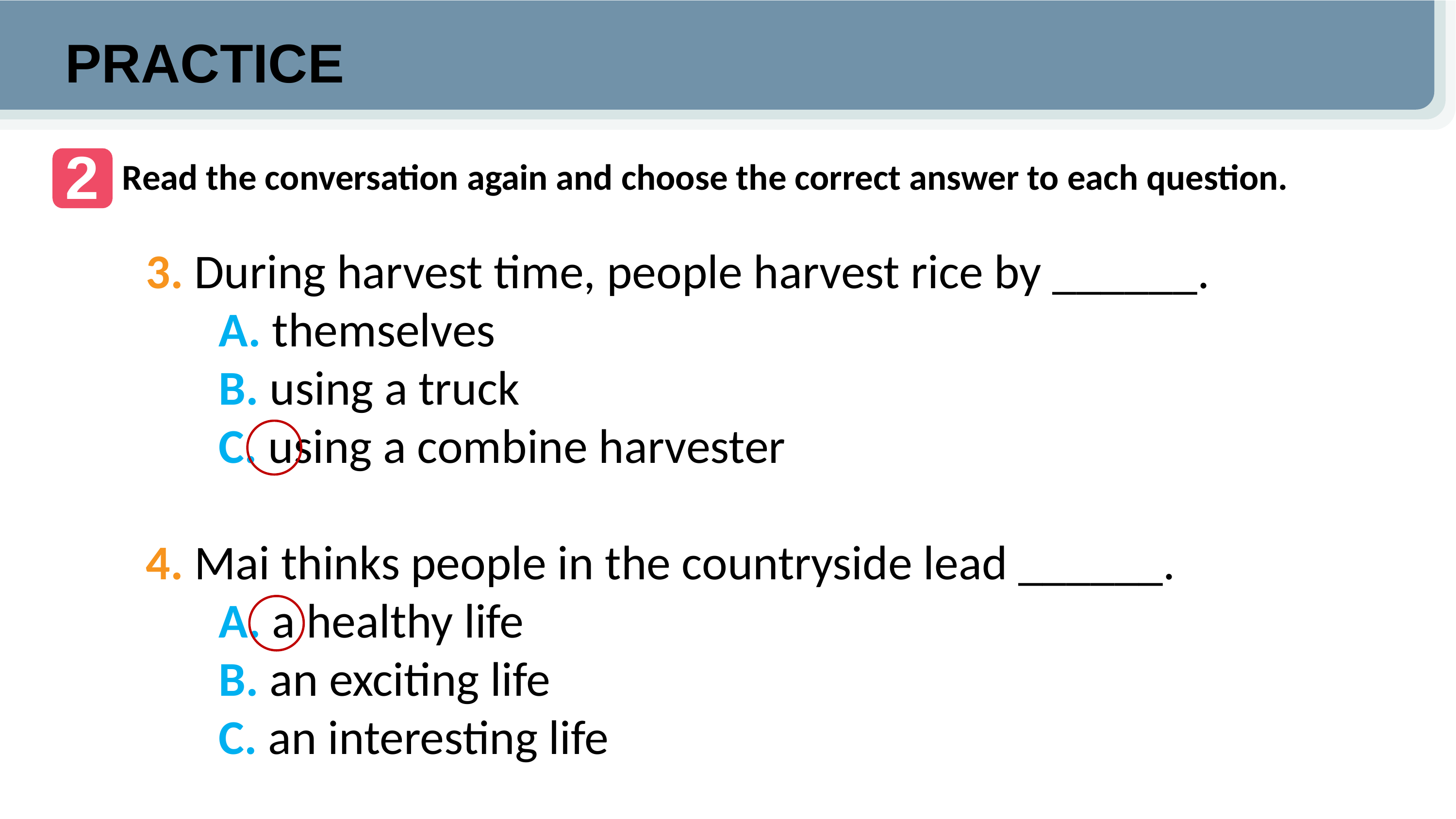

PRACTICE
2

Read the conversation again and choose the correct answer to each question.
3. During harvest time, people harvest rice by ______.
	A. themselves
	B. using a truck
	C. using a combine harvester

4. Mai thinks people in the countryside lead ______.
	A. a healthy life
	B. an exciting life
	C. an interesting life